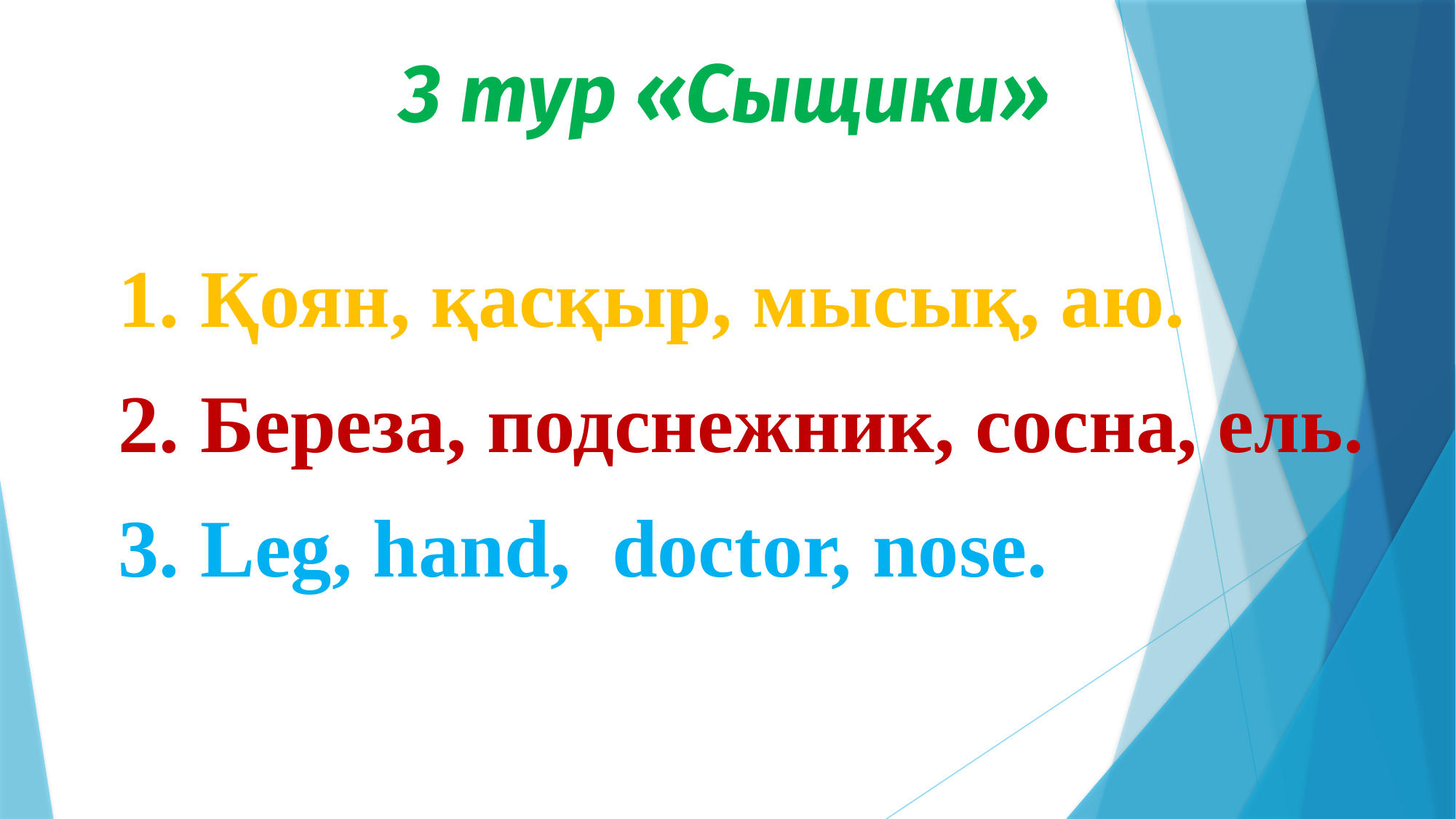

3 тур «Сыщики»
1. Қоян, қасқыр, мысық, аю.
2. Береза, подснежник, сосна, ель.
3. Leg, hand,  doctor, nose.